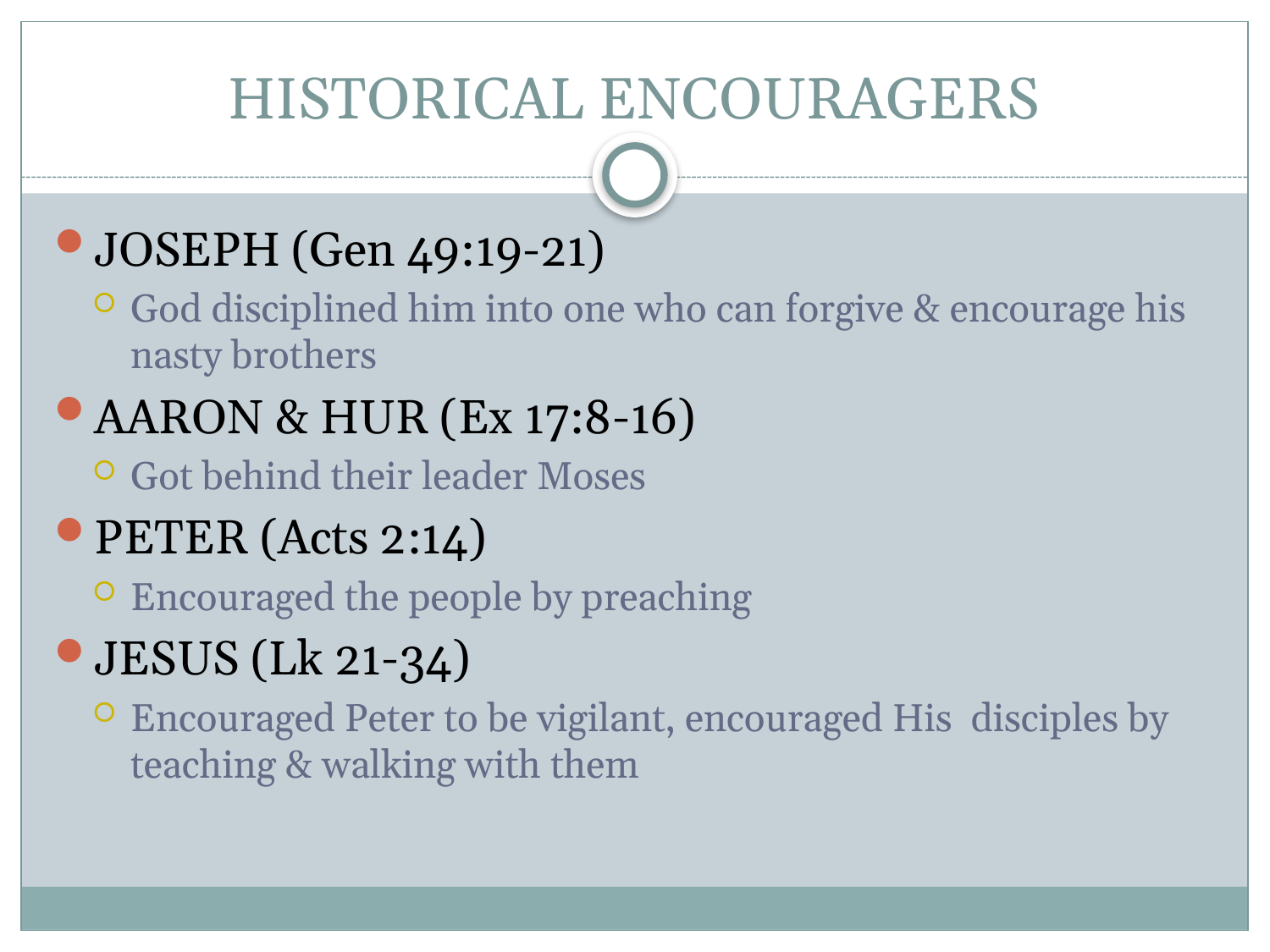

# HISTORICAL ENCOURAGERS
JOSEPH (Gen 49:19-21)
God disciplined him into one who can forgive & encourage his nasty brothers
AARON & HUR (Ex 17:8-16)
Got behind their leader Moses
PETER (Acts 2:14)
Encouraged the people by preaching
JESUS (Lk 21-34)
Encouraged Peter to be vigilant, encouraged His  disciples by teaching & walking with them